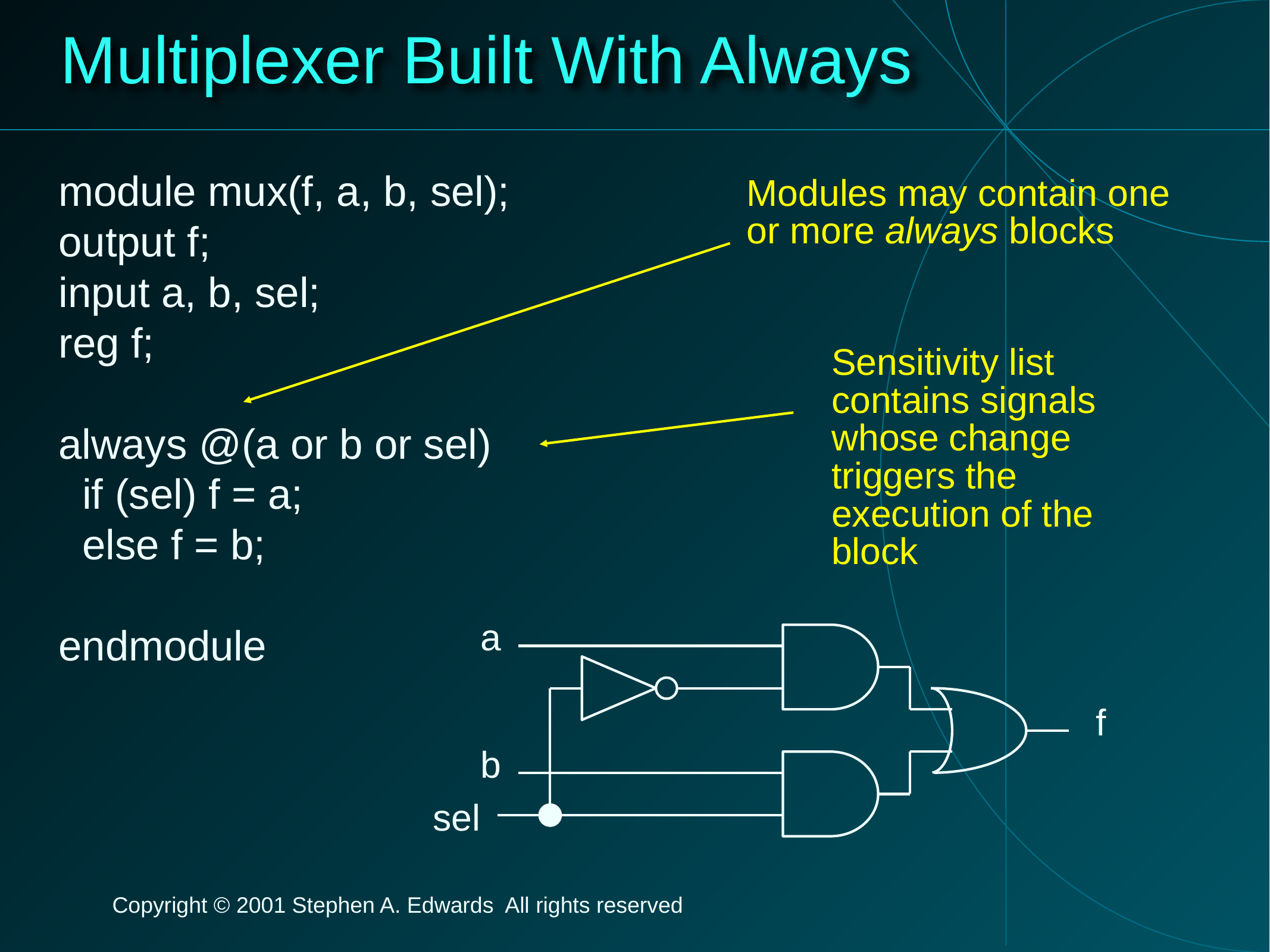

# Multiplexer Built With Always
module mux(f, a, b, sel);
output f;
input a, b, sel;
reg f;

always @(a or b or sel)
  if (sel) f = a;
  else f = b;

endmodule
Modules may contain one or more always blocks

Sensitivity list contains signals whose change triggers the execution of the block

a

f

b

sel